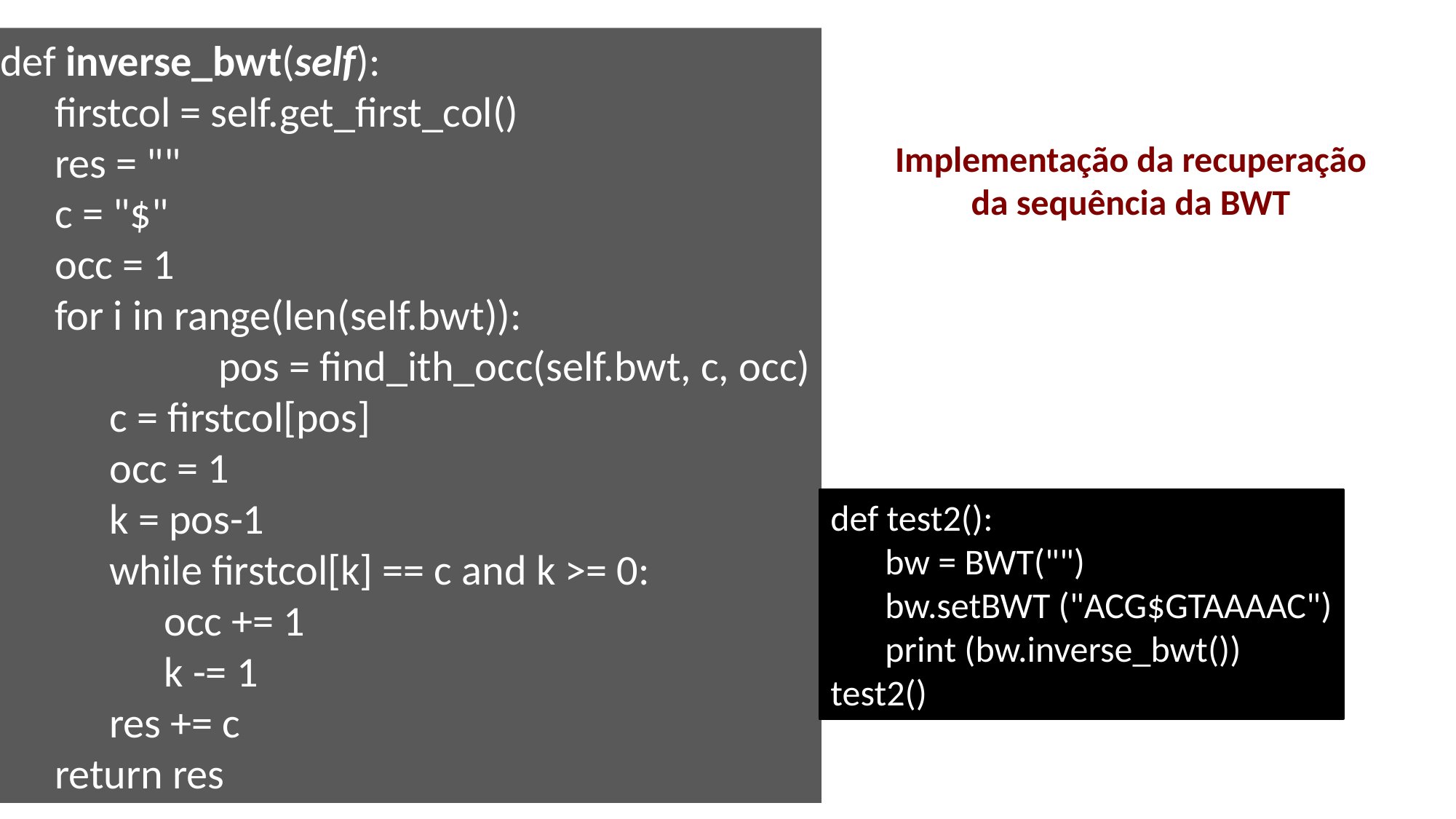

def inverse_bwt(self):
firstcol = self.get_first_col()
res = ""
c = "$"
occ = 1
for i in range(len(self.bwt)):
		pos = find_ith_occ(self.bwt, c, occ)
c = firstcol[pos]
occ = 1
k = pos-1
while firstcol[k] == c and k >= 0:
occ += 1
k -= 1
res += c
return res
# Implementação da recuperação da sequência da BWT
def test2():
bw = BWT("")
bw.setBWT ("ACG$GTAAAAC")
print (bw.inverse_bwt())
test2()